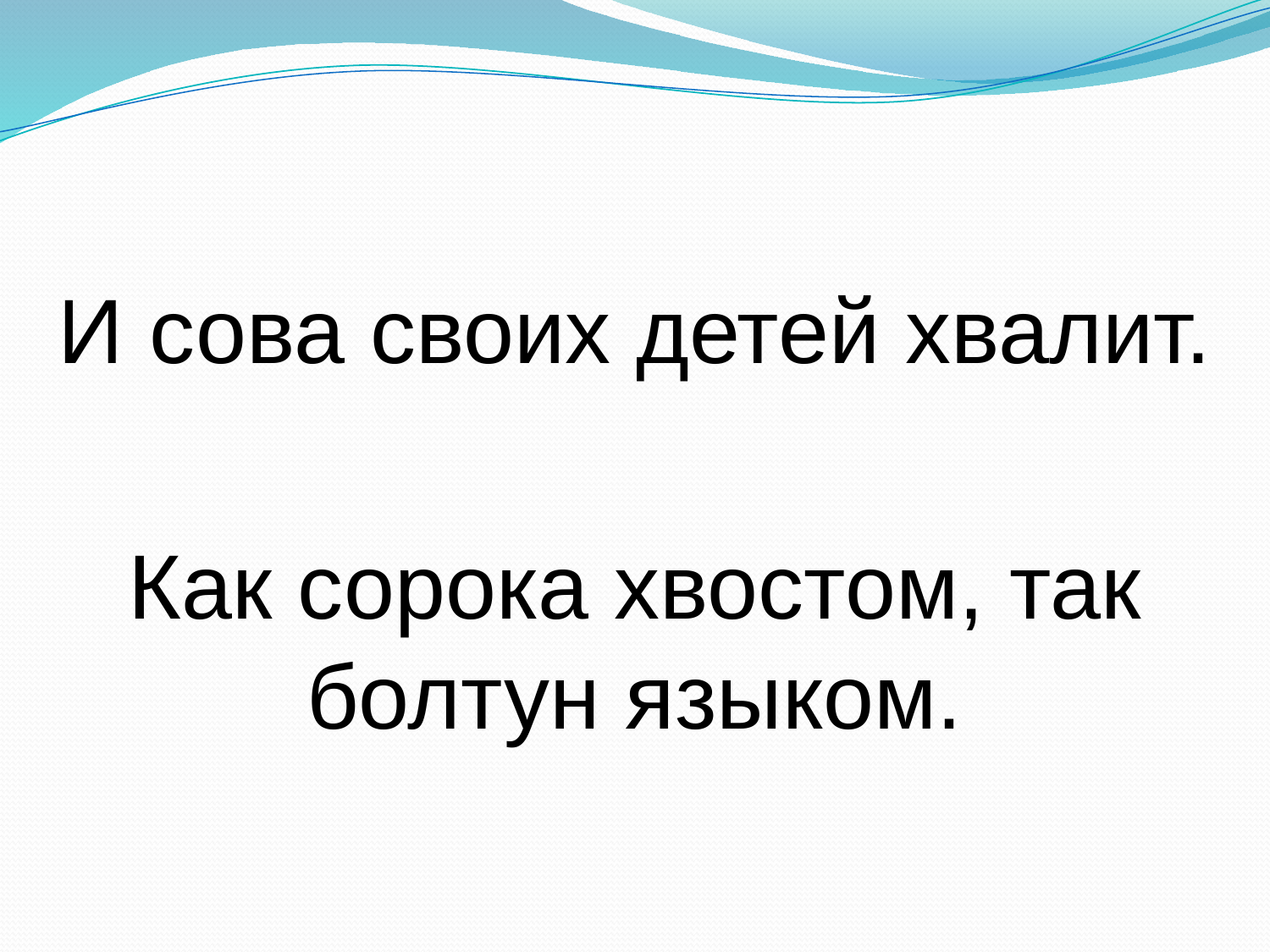

И сова своих детей хвалит.

Как сорока хвостом, так болтун языком.